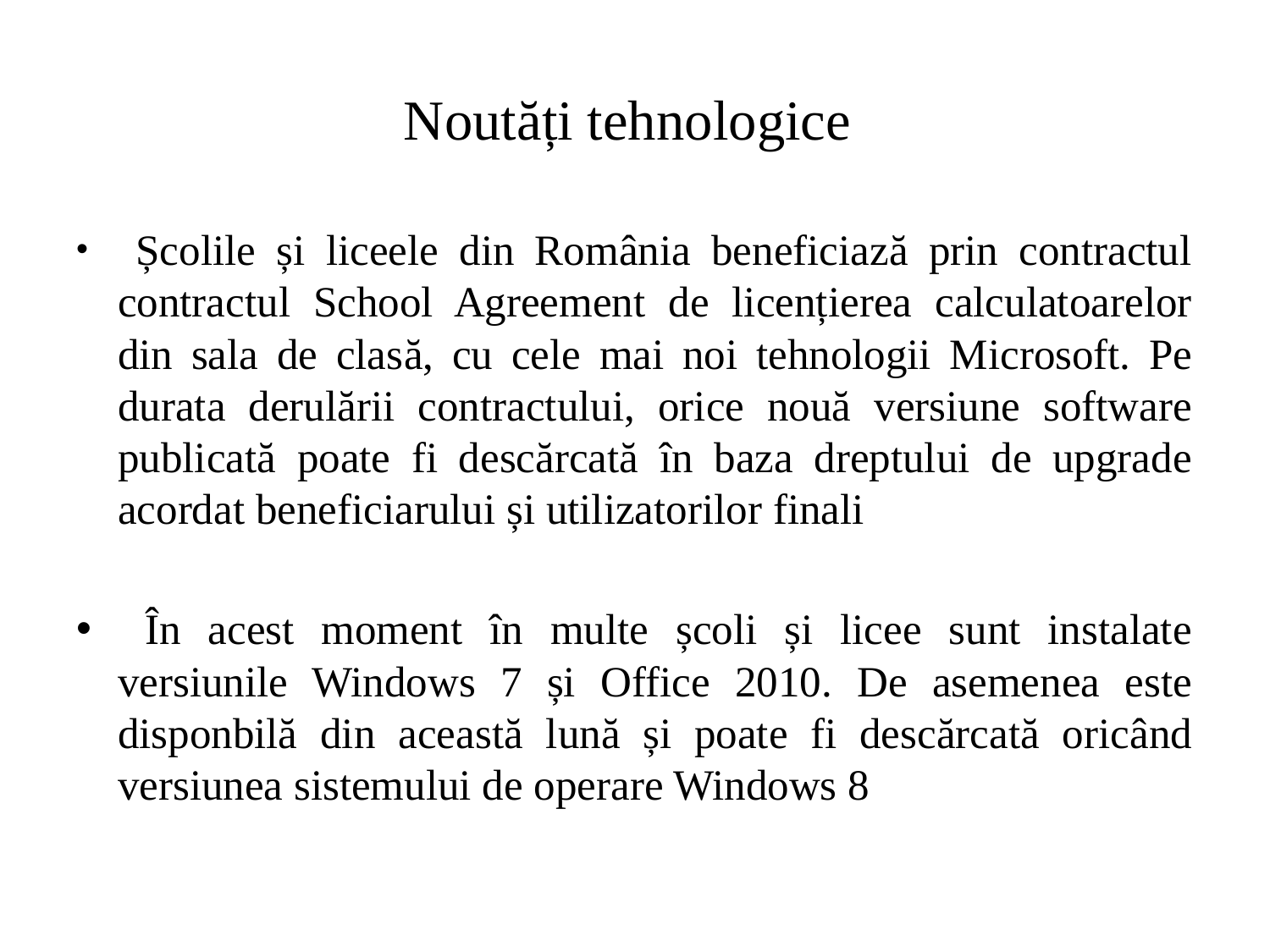

# Noutăți tehnologice

 Școlile și liceele din România beneficiază prin contractul contractul School Agreement de licențierea calculatoarelor din sala de clasă, cu cele mai noi tehnologii Microsoft. Pe durata derulării contractului, orice nouă versiune software publicată poate fi descărcată în baza dreptului de upgrade acordat beneficiarului și utilizatorilor finali

 În acest moment în multe școli și licee sunt instalate versiunile Windows 7 și Office 2010. De asemenea este disponbilă din această lună și poate fi descărcată oricând versiunea sistemului de operare Windows 8